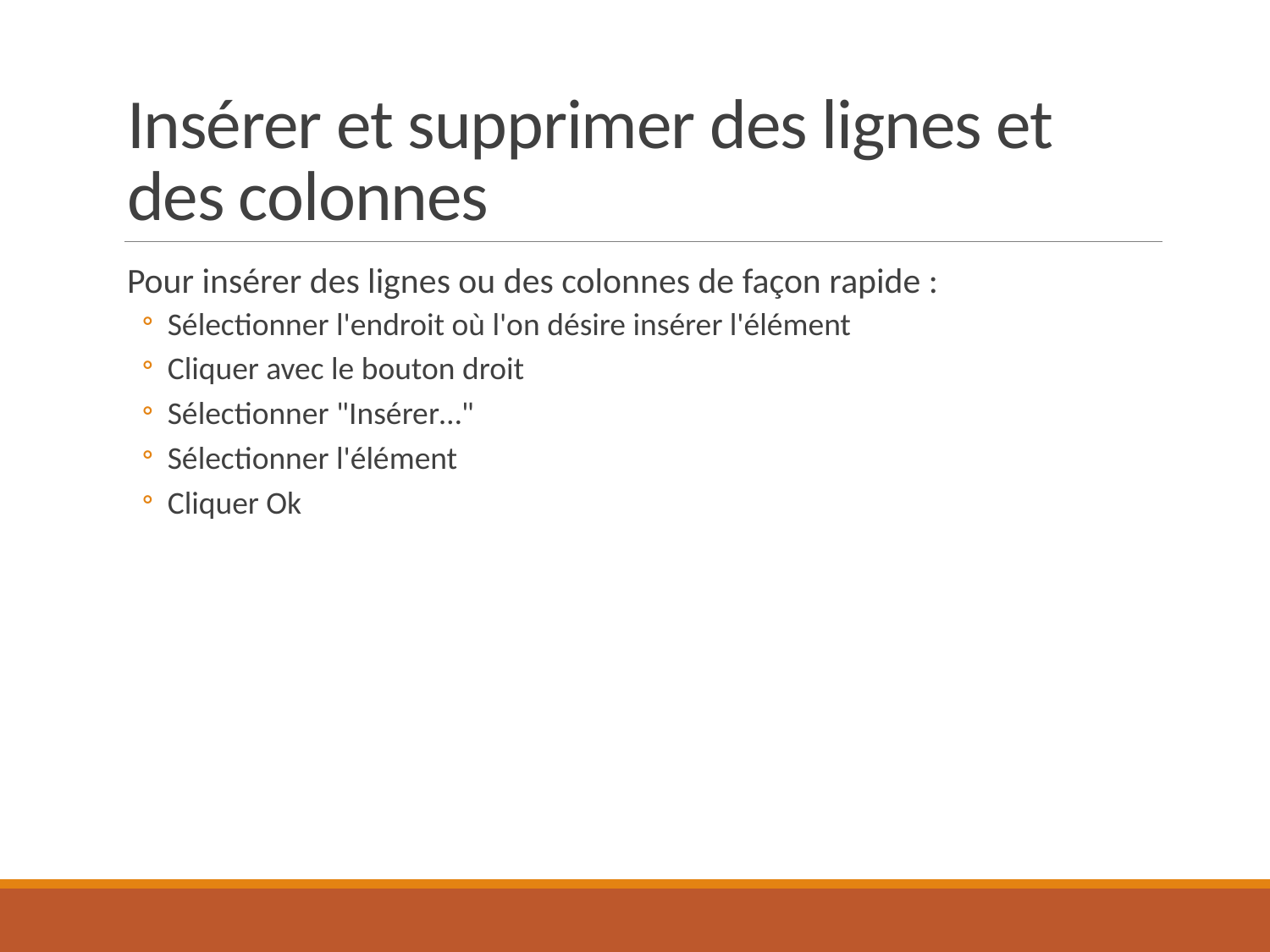

# Insérer et supprimer des lignes et des colonnes
Pour insérer des lignes ou des colonnes de façon rapide :
Sélectionner l'endroit où l'on désire insérer l'élément
Cliquer avec le bouton droit
Sélectionner "Insérer…"
Sélectionner l'élément
Cliquer Ok